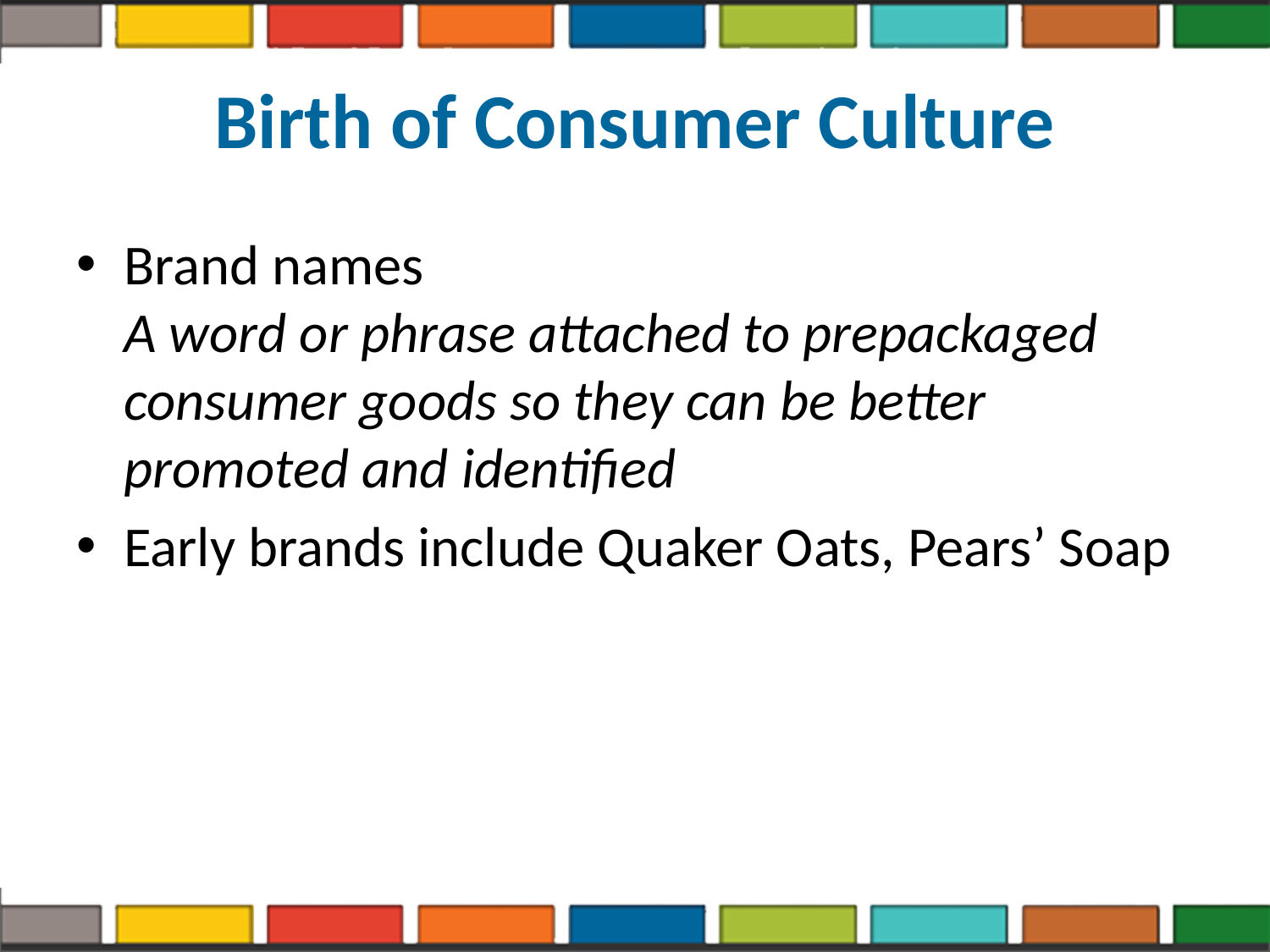

# Birth of Consumer Culture
Brand names
A word or phrase attached to prepackaged consumer goods so they can be better promoted and identified
Early brands include Quaker Oats, Pears’ Soap